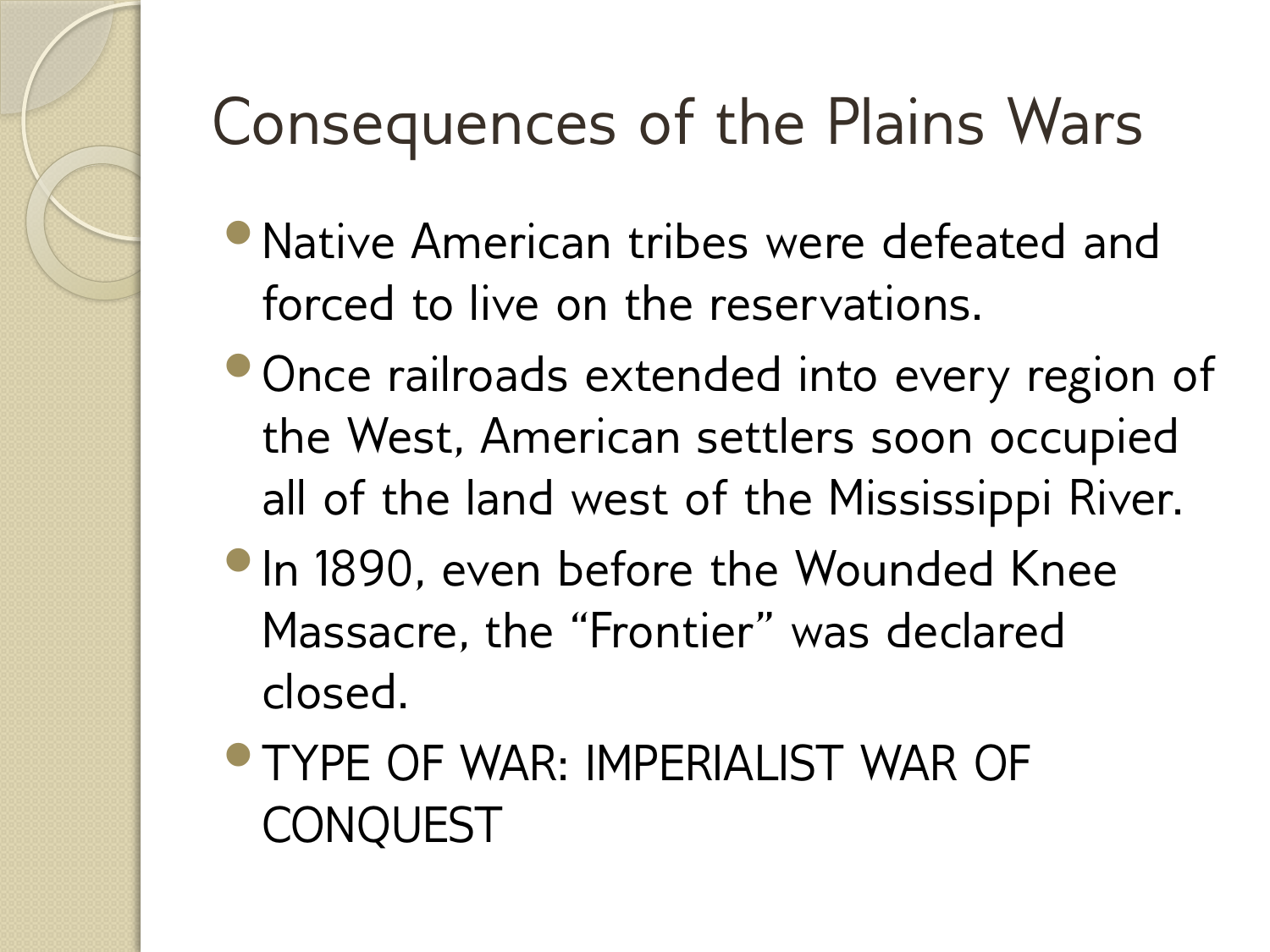

# Consequences of the Plains Wars
Native American tribes were defeated and forced to live on the reservations.
Once railroads extended into every region of the West, American settlers soon occupied all of the land west of the Mississippi River.
In 1890, even before the Wounded Knee Massacre, the “Frontier” was declared closed.
TYPE OF WAR: IMPERIALIST WAR OF CONQUEST